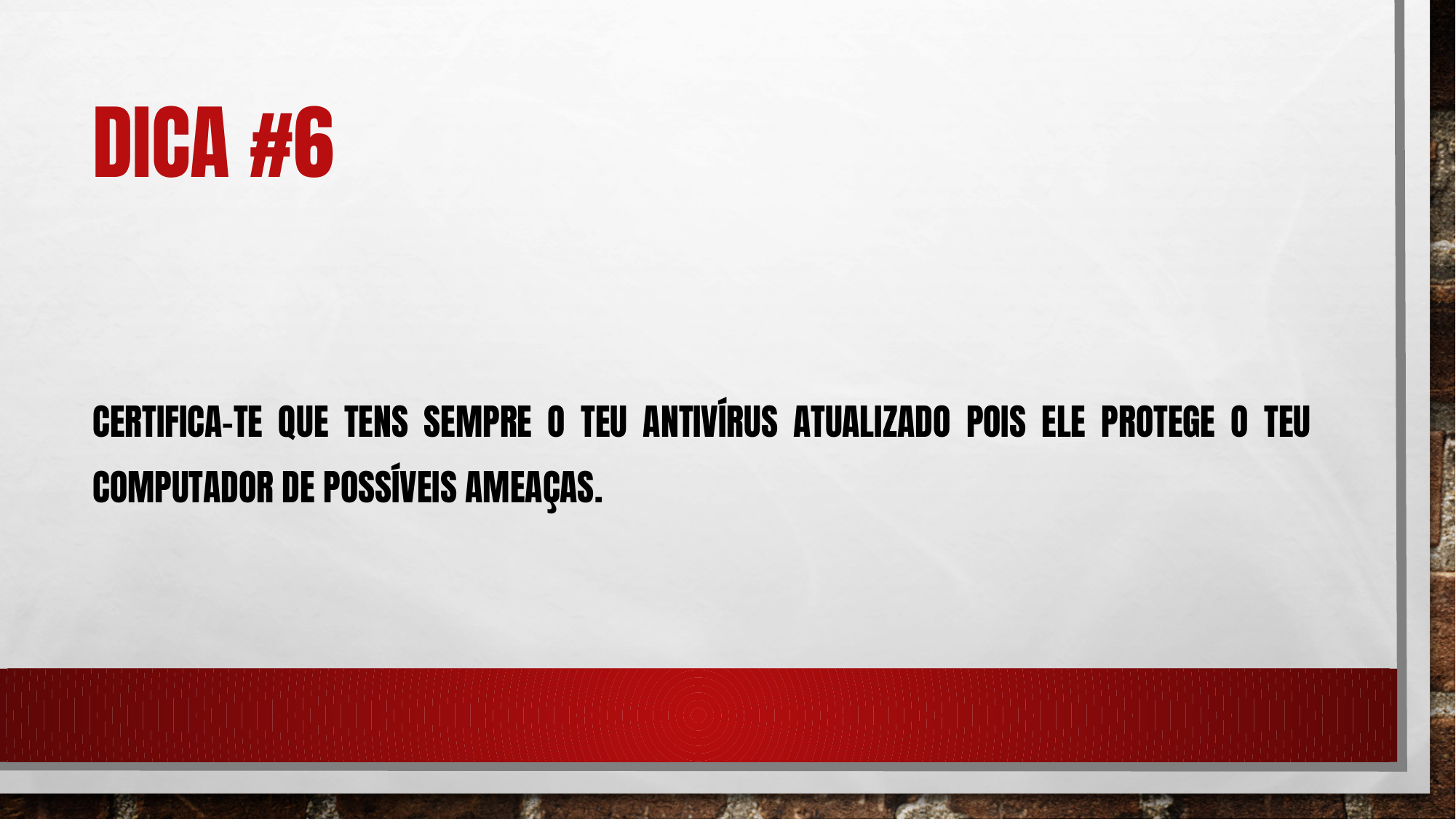

# Dica #6
Certifica-te que tens sempre o teu antivírus atualizado pois ele protege o teu computador de possíveis ameaças.